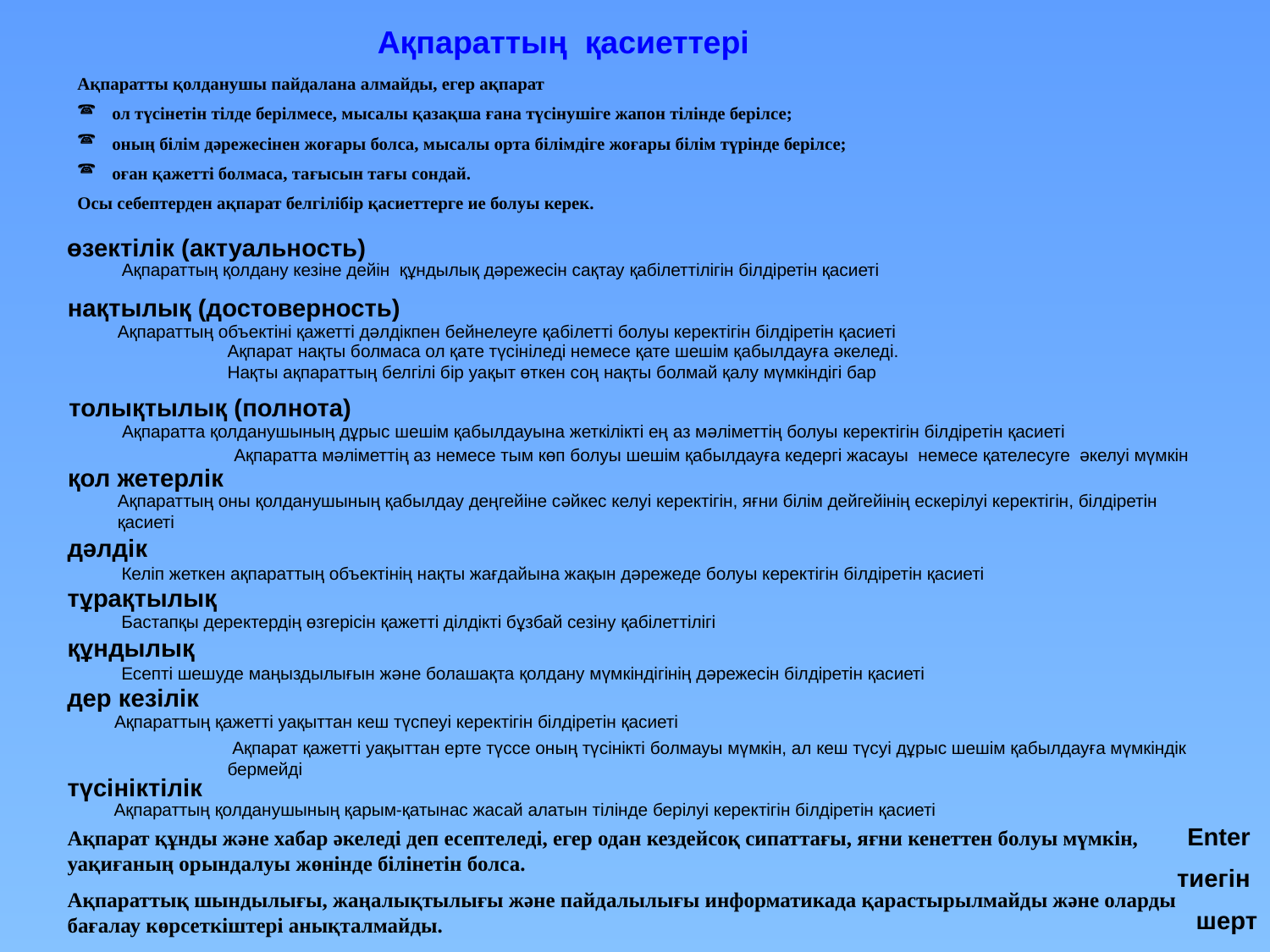

Ақпараттың  қасиеттері
Ақпаратты қолданушы пайдалана алмайды, егер ақпарат
 ол түсінетін тілде берілмесе, мысалы қазақша ғана түсінушіге жапон тілінде берілсе;
 оның білім дәрежесінен жоғары болса, мысалы орта білімдіге жоғары білім түрінде берілсе;
 оған қажетті болмаса, тағысын тағы сондай.
Осы себептерден ақпарат белгілібір қасиеттерге ие болуы керек.
өзектілік (актуальность)
Ақпараттың қолдану кезіне дейін  құндылық дәрежесін сақтау қабілеттілігін білдіретін қасиеті
нақтылық (достоверность)
Ақпараттың объектіні қажетті дәлдікпен бейнелеуге қабілетті болуы керектігін білдіретін қасиеті
Ақпарат нақты болмаса ол қате түсініледі немесе қате шешім қабылдауға әкеледі. Нақты ақпараттың белгілі бір уақыт өткен соң нақты болмай қалу мүмкіндігі бар
толықтылық (полнота)
Ақпаратта қолданушының дұрыс шешім қабылдауына жеткілікті ең аз мәліметтің болуы керектігін білдіретін қасиеті
Ақпаратта мәліметтің аз немесе тым көп болуы шешім қабылдауға кедергі жасауы  немесе қателесуге  әкелуі мүмкін
қол жетерлік
Ақпараттың оны қолданушының қабылдау деңгейіне сәйкес келуі керектігін, яғни білім дейгейінің ескерілуі керектігін, білдіретін қасиеті
дәлдік
Келіп жеткен ақпараттың объектінің нақты жағдайына жақын дәрежеде болуы керектігін білдіретін қасиеті
тұрақтылық
Бастапқы деректердің өзгерісін қажетті ділдікті бұзбай сезіну қабілеттілігі
құндылық
Есепті шешуде маңыздылығын және болашақта қолдану мүмкіндігінің дәрежесін білдіретін қасиеті
дер кезілік
 Ақпараттың қажетті уақыттан кеш түспеуі керектігін білдіретін қасиеті
 Ақпарат қажетті уақыттан ерте түссе оның түсінікті болмауы мүмкін, ал кеш түсуі дұрыс шешім қабылдауға мүмкіндік бермейді
түсініктілік
Ақпараттың қолданушының қарым-қатынас жасай алатын тілінде берілуі керектігін білдіретін қасиеті
Enter
тиегін
шерт
Ақпарат құнды және хабар әкеледі деп есептеледі, егер одан кездейсоқ сипаттағы, яғни кенеттен болуы мүмкін, уақиғаның орындалуы жөнінде білінетін болса.
Ақпараттық шындылығы, жаңалықтылығы және пайдалылығы информатикада қарастырылмайды және оларды бағалау көрсеткіштері анықталмайды.